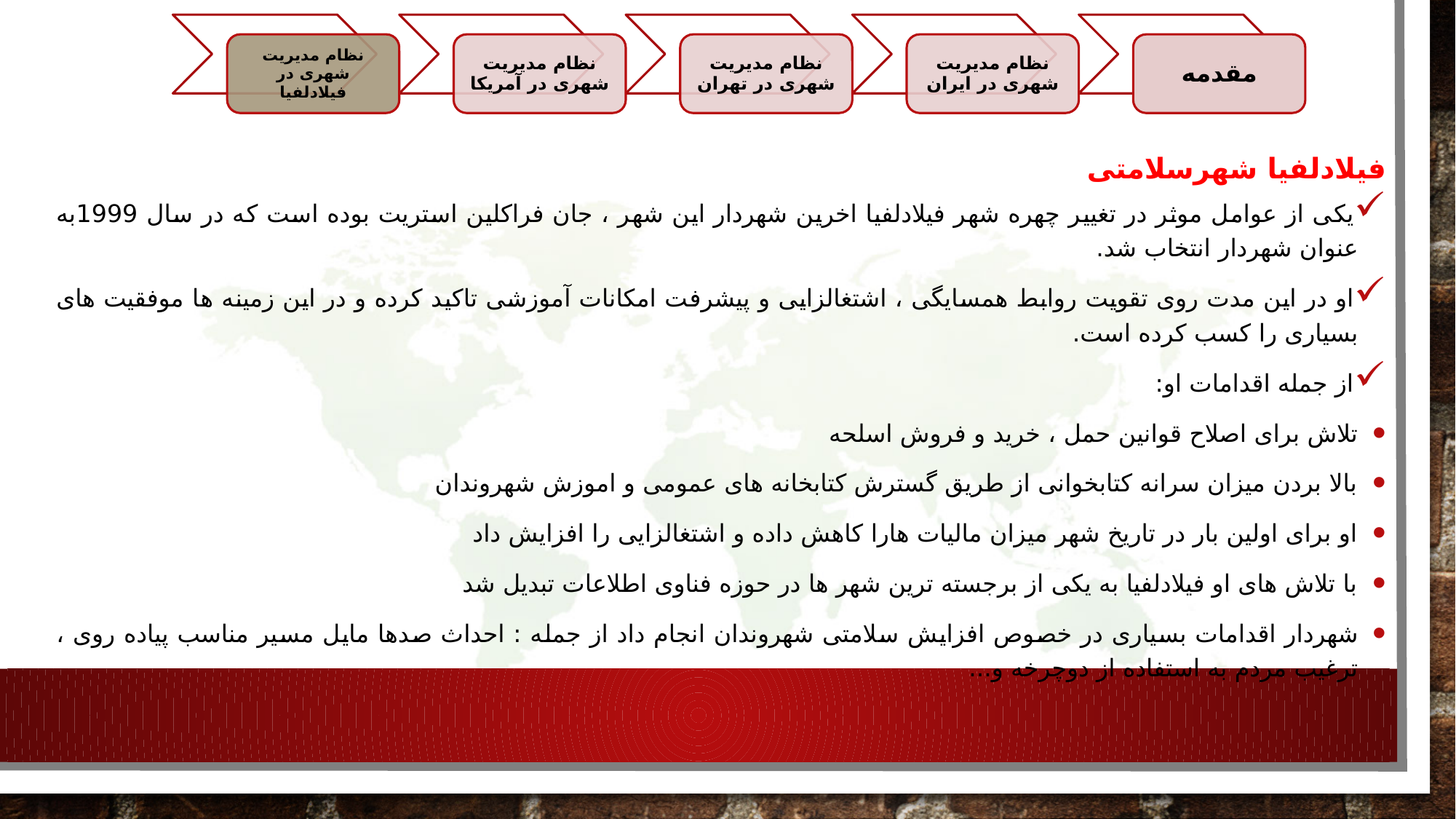

نظام مدیریت شهری در ایران
نظام مدیریت شهری در تهران
نظام مدیریت شهری در آمریکا
مقدمه
فیلادلفیا شهرسلامتی
یکی از عوامل موثر در تغییر چهره شهر فیلادلفیا اخرین شهردار این شهر ، جان فراکلین استریت بوده است که در سال 1999به عنوان شهردار انتخاب شد.
او در این مدت روی تقویت روابط همسایگی ، اشتغالزایی و پیشرفت امکانات آموزشی تاکید کرده و در این زمینه ها موفقیت های بسیاری را کسب کرده است.
از جمله اقدامات او:
تلاش برای اصلاح قوانین حمل ، خرید و فروش اسلحه
بالا بردن میزان سرانه کتابخوانی از طریق گسترش کتابخانه های عمومی و اموزش شهروندان
او برای اولین بار در تاریخ شهر میزان مالیات هارا کاهش داده و اشتغالزایی را افزایش داد
با تلاش های او فیلادلفیا به یکی از برجسته ترین شهر ها در حوزه فناوی اطلاعات تبدیل شد
شهردار اقدامات بسیاری در خصوص افزایش سلامتی شهروندان انجام داد از جمله : احداث صدها مایل مسیر مناسب پیاده روی ، ترغیب مردم به استفاده از دوچرخه و...